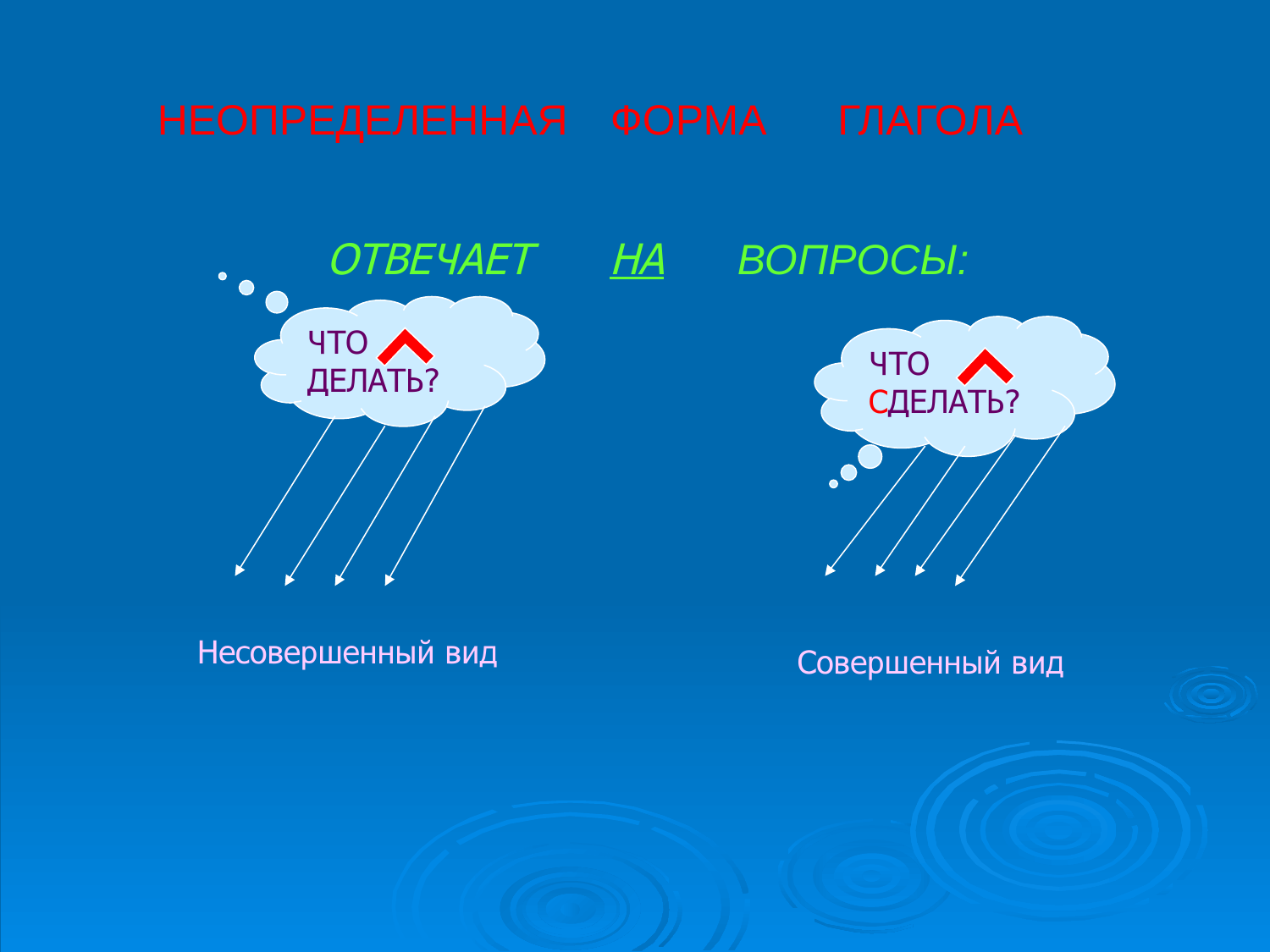

НЕОПРЕДЕЛЕННАЯ   ФОРМА     ГЛАГОЛА
             ОТВЕЧАЕТ      НА      ВОПРОСЫ:
ЧТО ДЕЛАТЬ?

ЧТО СДЕЛАТЬ?

Несовершенный вид
Совершенный вид